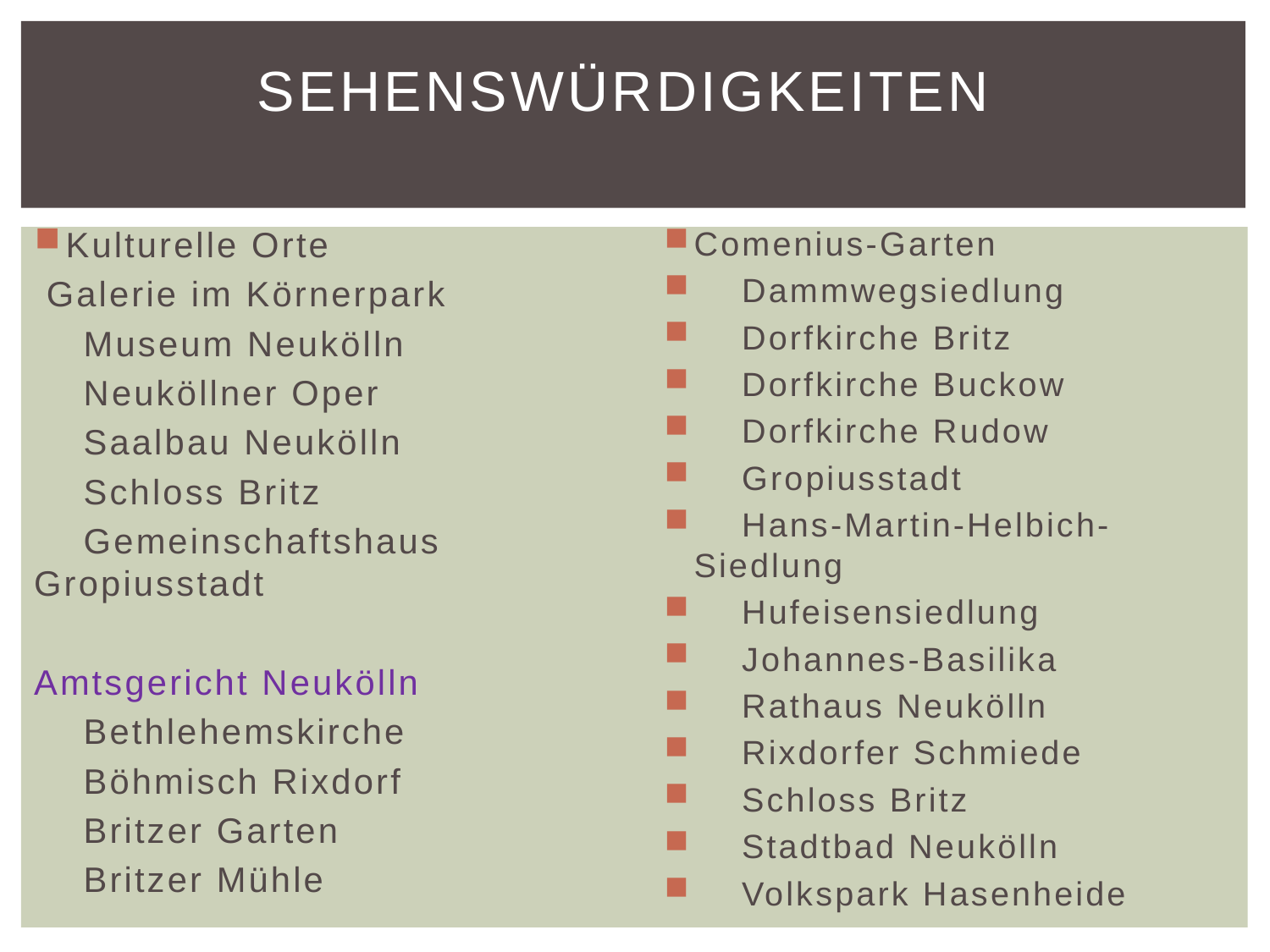

# Sehenswürdigkeiten
Kulturelle Orte
 Galerie im Körnerpark
    Museum Neukölln
    Neuköllner Oper
    Saalbau Neukölln
    Schloss Britz
    Gemeinschaftshaus Gropiusstadt

Amtsgericht Neukölln
    Bethlehemskirche
    Böhmisch Rixdorf
    Britzer Garten
    Britzer Mühle

Comenius-Garten
    Dammwegsiedlung
    Dorfkirche Britz
    Dorfkirche Buckow
    Dorfkirche Rudow
    Gropiusstadt
    Hans-Martin-Helbich-Siedlung
    Hufeisensiedlung
    Johannes-Basilika
    Rathaus Neukölln
    Rixdorfer Schmiede
    Schloss Britz
    Stadtbad Neukölln
    Volkspark Hasenheide